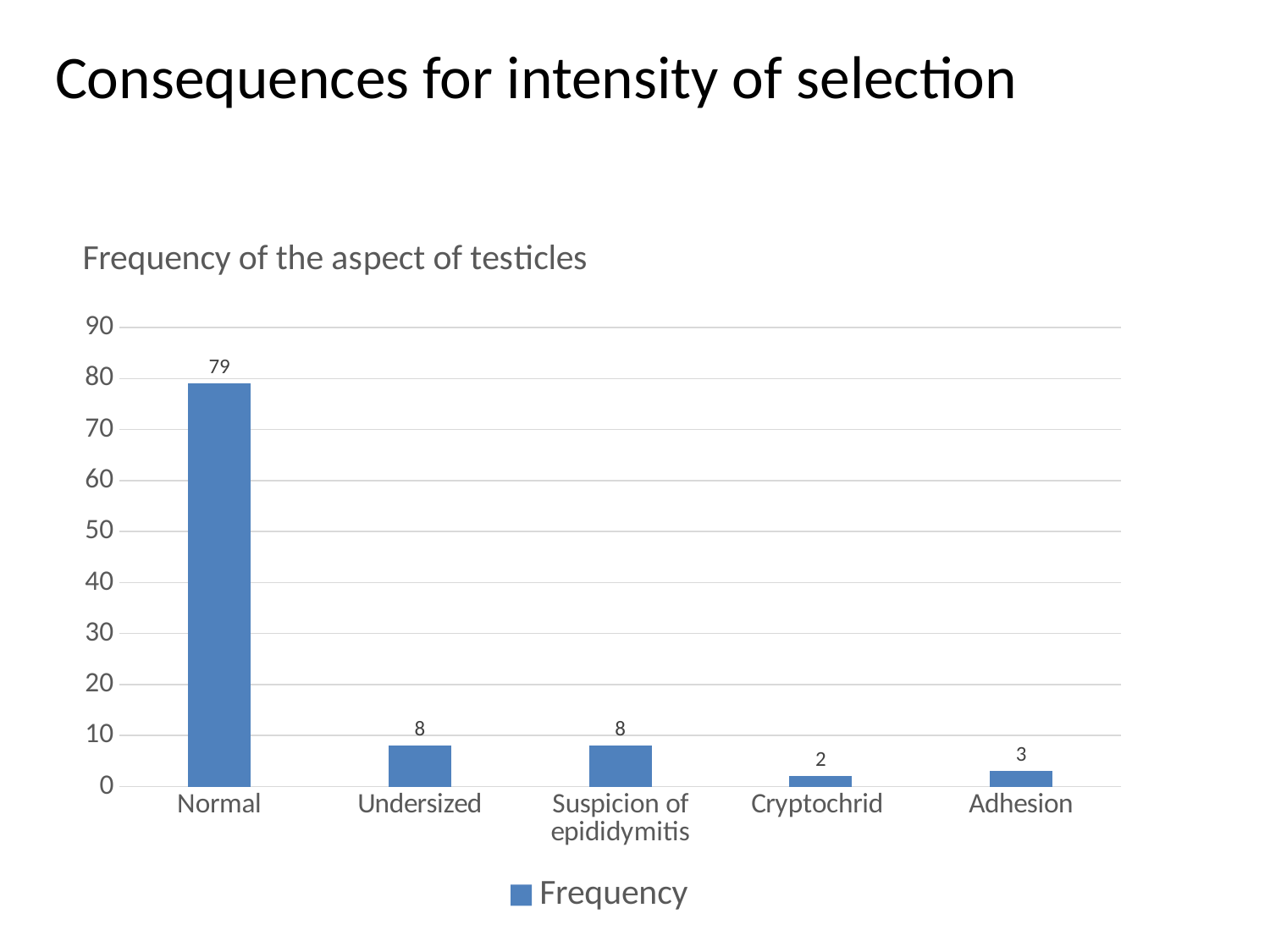

# Consequences for intensity of selection

### Chart: Frequency of the aspect of testicles

| Category | Frequency  |
|---|---|
| Normal | 79.0 |
| Undersized | 8.0 |
| Suspicion of epididymitis | 8.0 |
| Cryptochrid  | 2.0 |
| Adhesion | 3.0 |